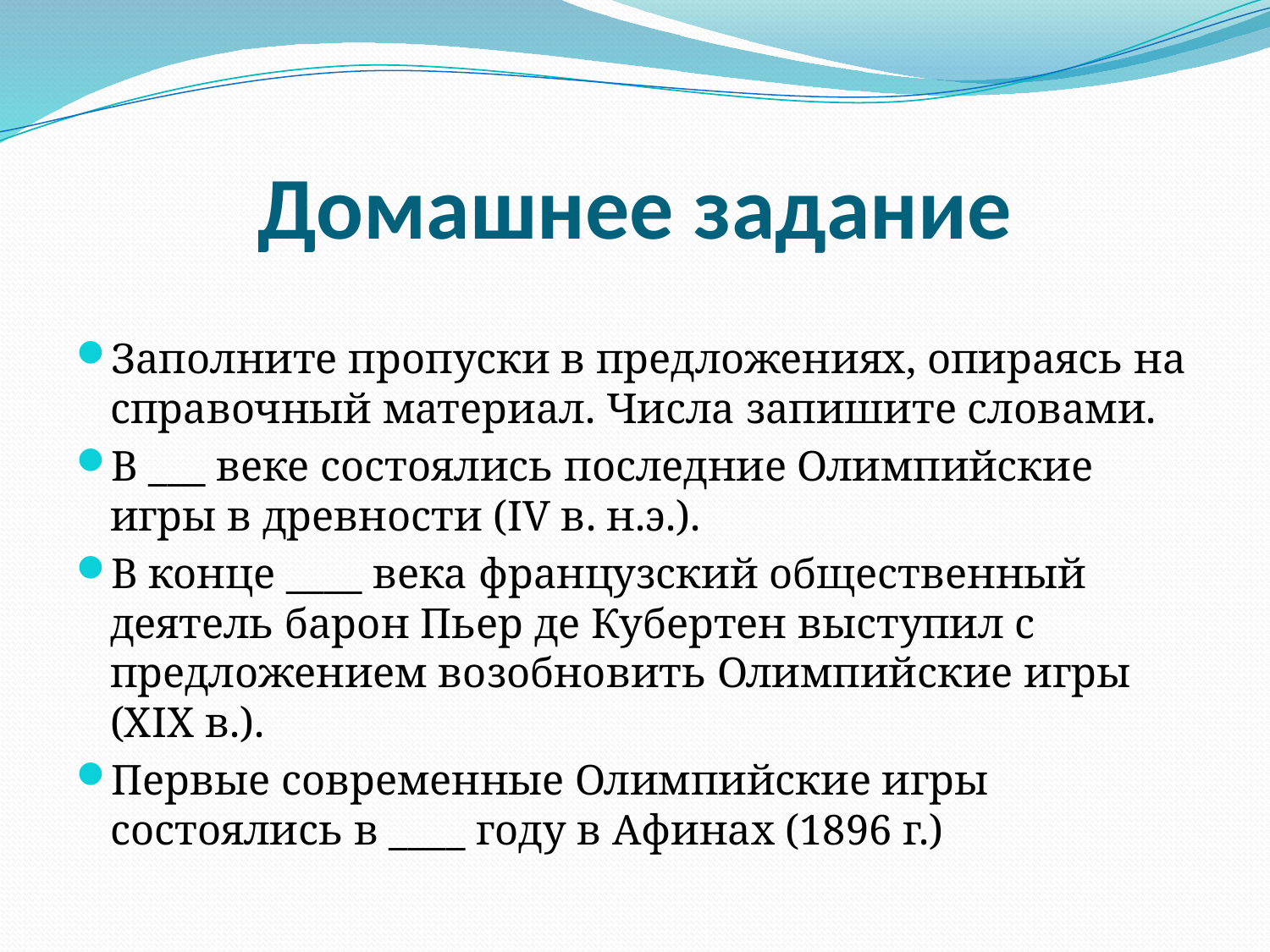

# Домашнее задание

Заполните пропуски в предложениях, опираясь на справочный материал. Числа запишите словами.
В ___ веке состоялись последние Олимпийские игры в древности (IV в. н.э.).
В конце ____ века французский общественный деятель барон Пьер де Кубертен выступил с предложением возобновить Олимпийские игры (XIX в.).
Первые современные Олимпийские игры состоялись в ____ году в Афинах (1896 г.)